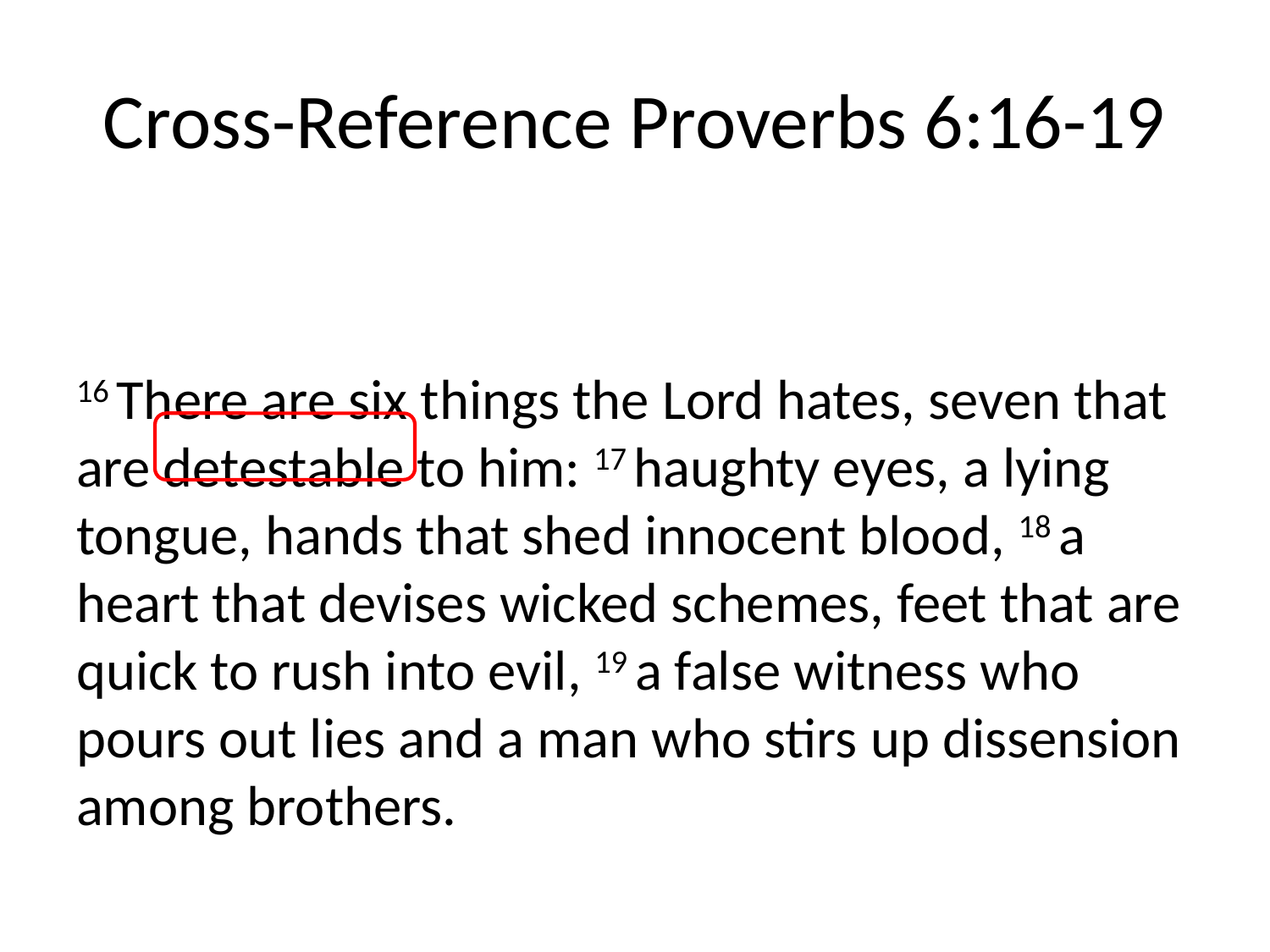

# Cross-Reference Proverbs 6:16-19

16 There are six things the Lord hates, seven that are detestable to him: 17 haughty eyes, a lying tongue, hands that shed innocent blood, 18 a heart that devises wicked schemes, feet that are quick to rush into evil, 19 a false witness who pours out lies and a man who stirs up dissension among brothers.